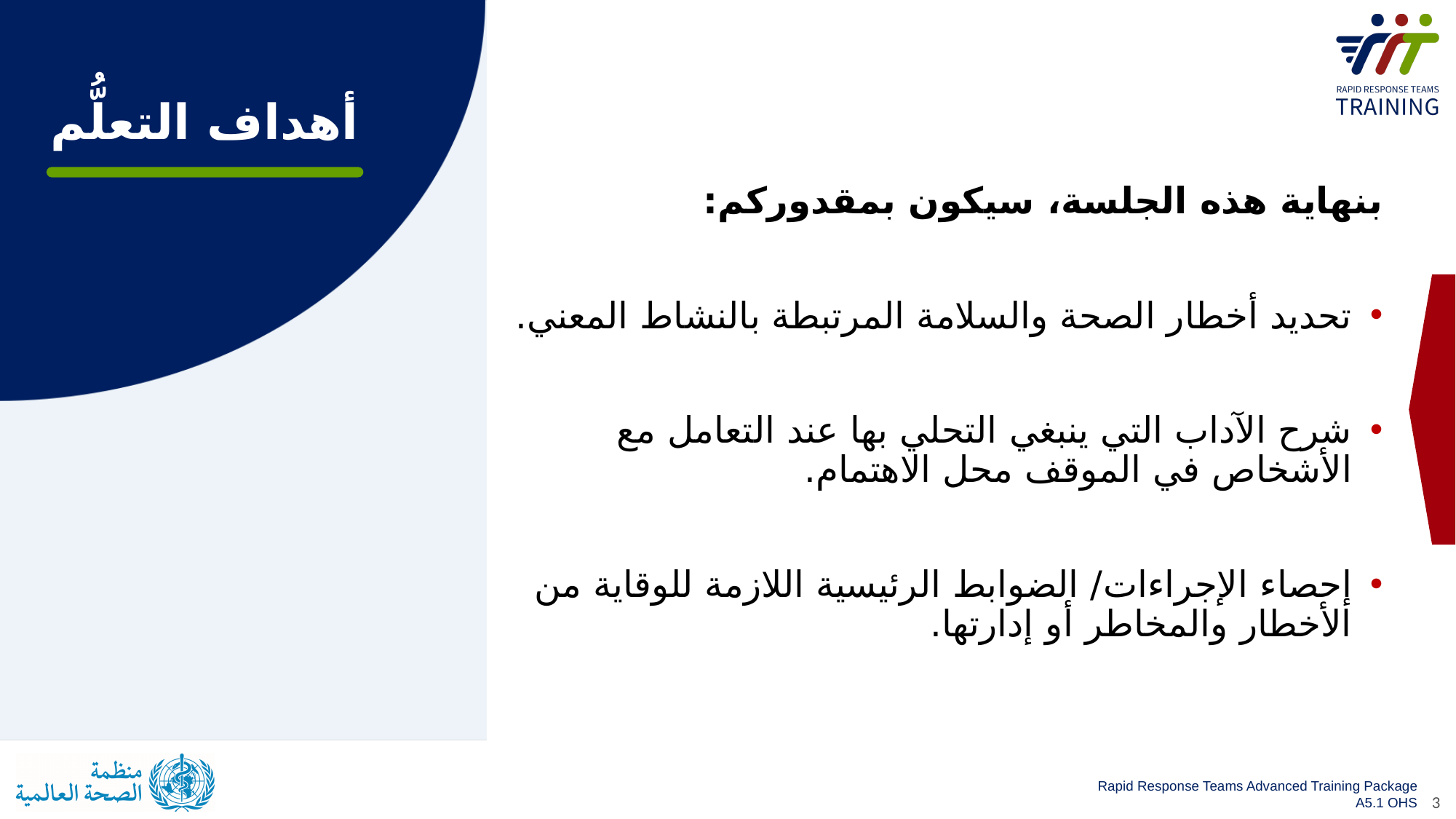

# أهداف التعلُّم

بنهاية هذه الجلسة، سيكون بمقدوركم:

تحديد أخطار الصحة والسلامة المرتبطة بالنشاط المعني.

شرح الآداب التي ينبغي التحلي بها عند التعامل مع الأشخاص في الموقف محل الاهتمام.

إحصاء الإجراءات/ الضوابط الرئيسية اللازمة للوقاية من الأخطار والمخاطر أو إدارتها.
3